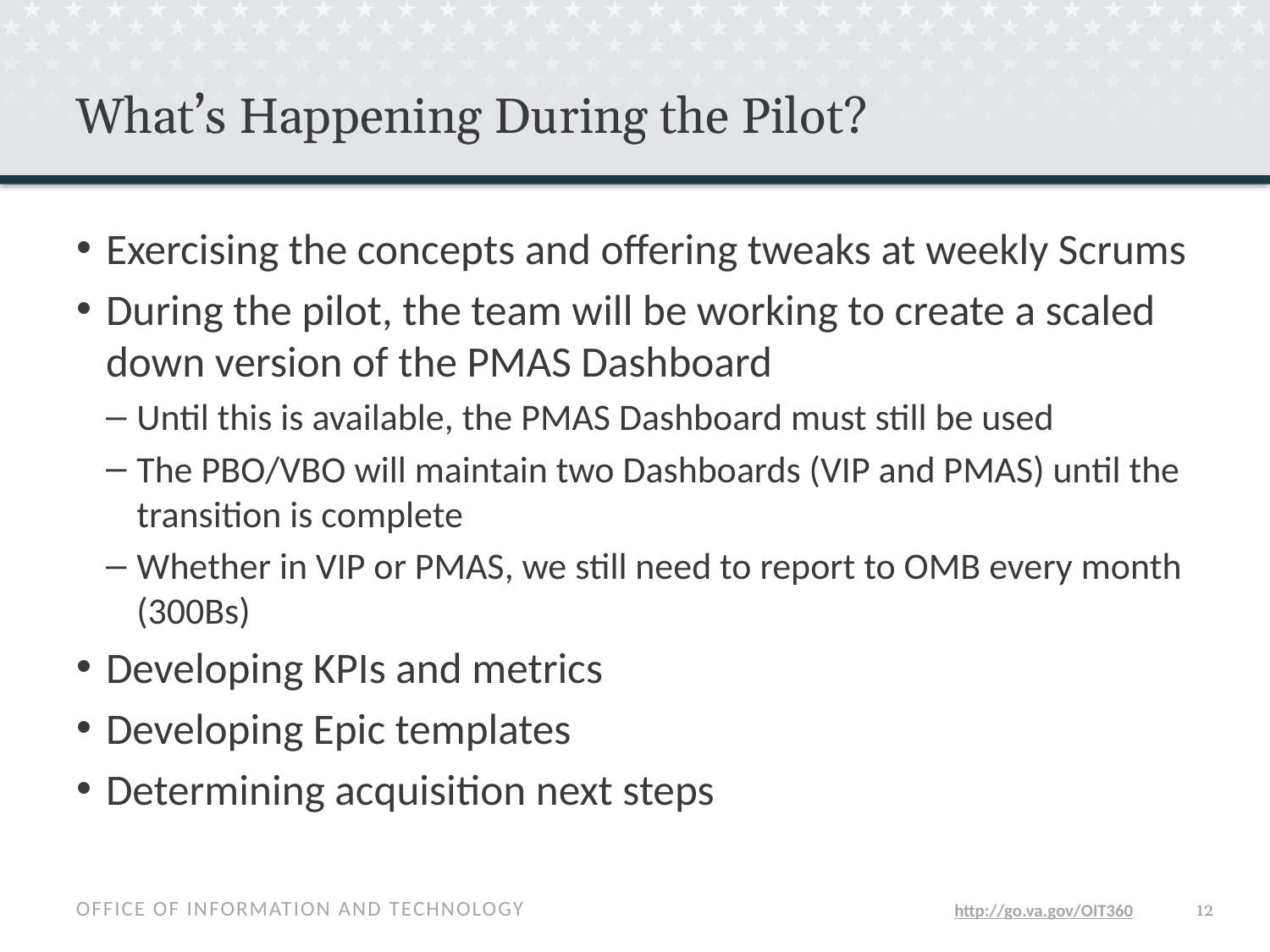

# What’s Happening During the Pilot?
Exercising the concepts and offering tweaks at weekly Scrums
During the pilot, the team will be working to create a scaled down version of the PMAS Dashboard
Until this is available, the PMAS Dashboard must still be used
The PBO/VBO will maintain two Dashboards (VIP and PMAS) until the transition is complete
Whether in VIP or PMAS, we still need to report to OMB every month (300Bs)
Developing KPIs and metrics
Developing Epic templates
Determining acquisition next steps
12